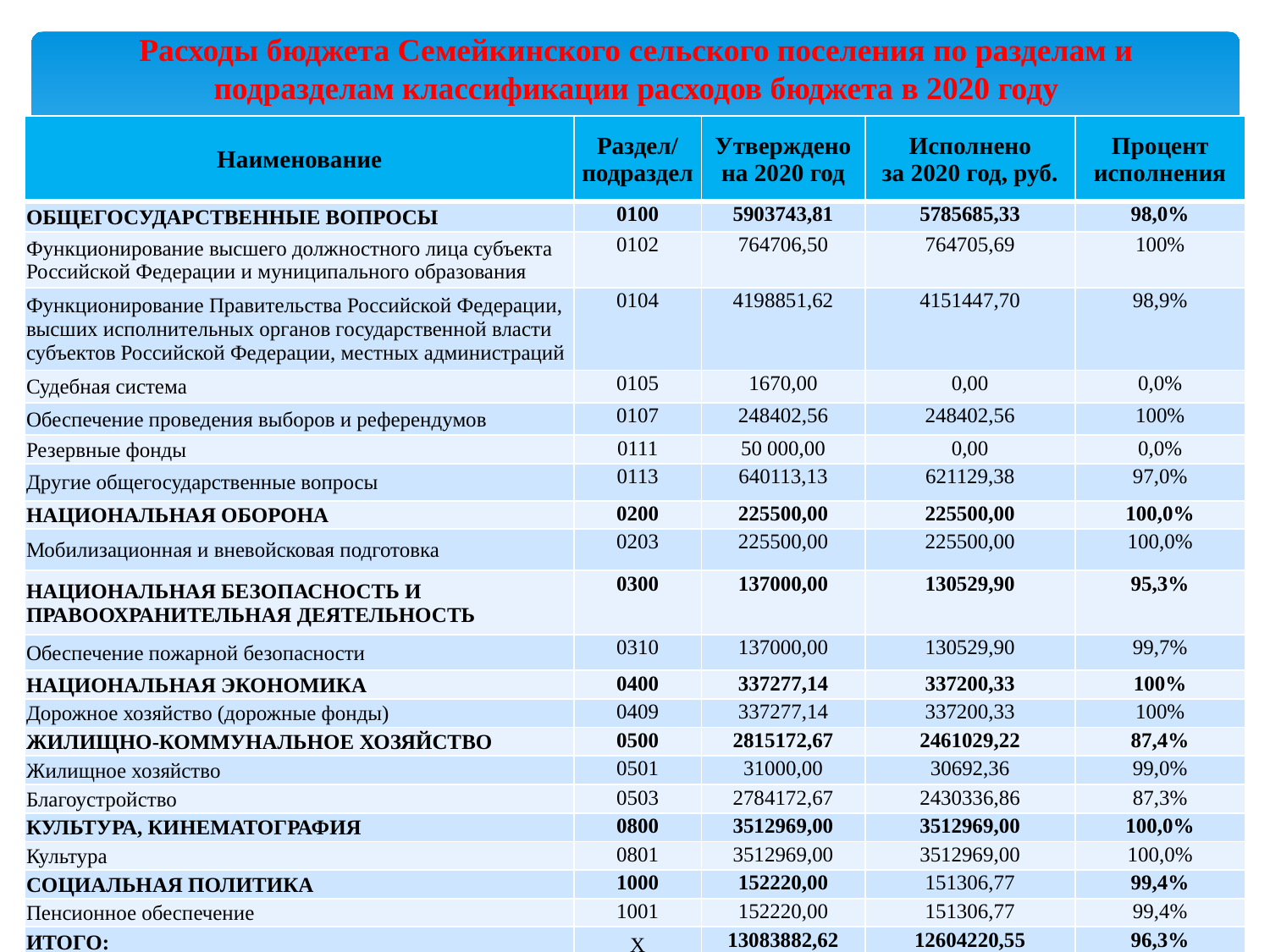

# Расходы бюджета Семейкинского сельского поселения по разделам и подразделам классификации расходов бюджета в 2020 году
| Наименование | Раздел/ подраздел | Утверждено на 2020 год | Исполнено за 2020 год, руб. | Процент исполнения |
| --- | --- | --- | --- | --- |
| ОБЩЕГОСУДАРСТВЕННЫЕ ВОПРОСЫ | 0100 | 5903743,81 | 5785685,33 | 98,0% |
| Функционирование высшего должностного лица субъекта Российской Федерации и муниципального образования | 0102 | 764706,50 | 764705,69 | 100% |
| Функционирование Правительства Российской Федерации, высших исполнительных органов государственной власти субъектов Российской Федерации, местных администраций | 0104 | 4198851,62 | 4151447,70 | 98,9% |
| Судебная система | 0105 | 1670,00 | 0,00 | 0,0% |
| Обеспечение проведения выборов и референдумов | 0107 | 248402,56 | 248402,56 | 100% |
| Резервные фонды | 0111 | 50 000,00 | 0,00 | 0,0% |
| Другие общегосударственные вопросы | 0113 | 640113,13 | 621129,38 | 97,0% |
| НАЦИОНАЛЬНАЯ ОБОРОНА | 0200 | 225500,00 | 225500,00 | 100,0% |
| Мобилизационная и вневойсковая подготовка | 0203 | 225500,00 | 225500,00 | 100,0% |
| НАЦИОНАЛЬНАЯ БЕЗОПАСНОСТЬ И ПРАВООХРАНИТЕЛЬНАЯ ДЕЯТЕЛЬНОСТЬ | 0300 | 137000,00 | 130529,90 | 95,3% |
| Обеспечение пожарной безопасности | 0310 | 137000,00 | 130529,90 | 99,7% |
| НАЦИОНАЛЬНАЯ ЭКОНОМИКА | 0400 | 337277,14 | 337200,33 | 100% |
| Дорожное хозяйство (дорожные фонды) | 0409 | 337277,14 | 337200,33 | 100% |
| ЖИЛИЩНО-КОММУНАЛЬНОЕ ХОЗЯЙСТВО | 0500 | 2815172,67 | 2461029,22 | 87,4% |
| Жилищное хозяйство | 0501 | 31000,00 | 30692,36 | 99,0% |
| Благоустройство | 0503 | 2784172,67 | 2430336,86 | 87,3% |
| КУЛЬТУРА, КИНЕМАТОГРАФИЯ | 0800 | 3512969,00 | 3512969,00 | 100,0% |
| Культура | 0801 | 3512969,00 | 3512969,00 | 100,0% |
| СОЦИАЛЬНАЯ ПОЛИТИКА | 1000 | 152220,00 | 151306,77 | 99,4% |
| Пенсионное обеспечение | 1001 | 152220,00 | 151306,77 | 99,4% |
| ИТОГО: | X | 13083882,62 | 12604220,55 | 96,3% |